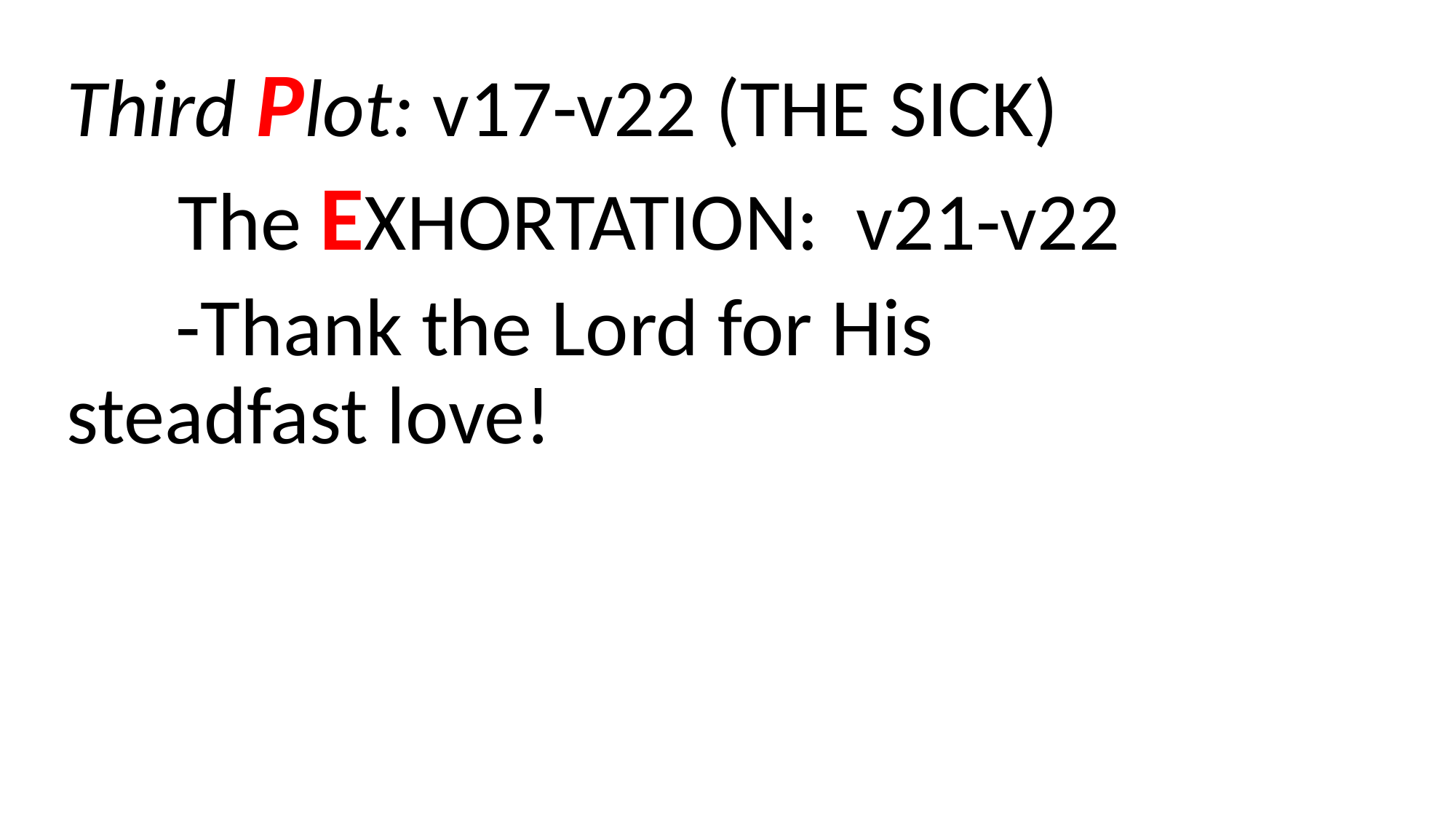

Third Plot: v17-v22 (THE SICK)
      The EXHORTATION:  v21-v22
	-Thank the Lord for His 			steadfast love!